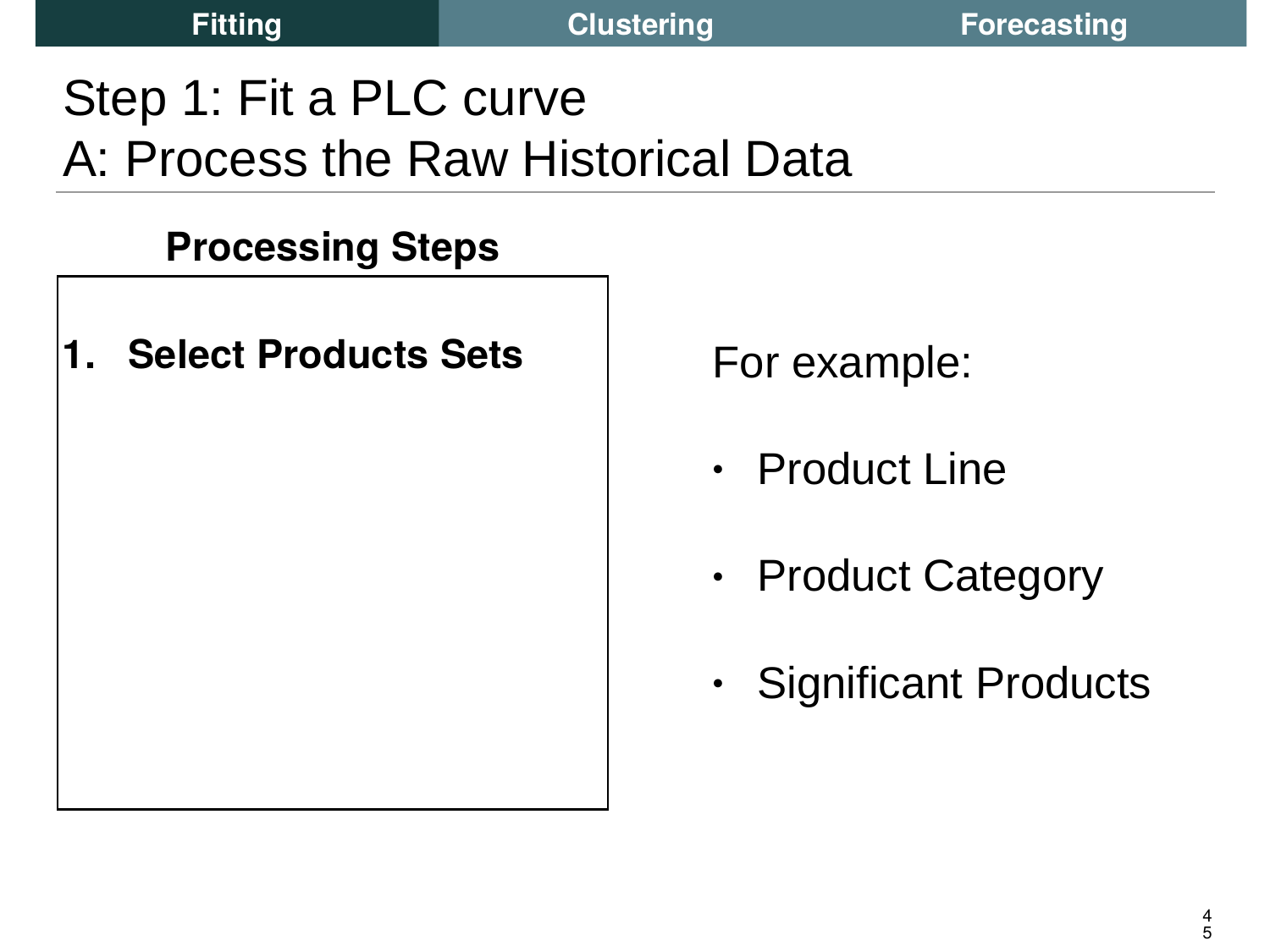

Fitting
Clustering
Forecasting
# Step 1: Fit a PLC curve
A: Process the Raw Historical Data
Processing Steps
For example:
Product Line
Product Category
Significant Products
Select Products Sets
Cancellation Correction
Promotion Adjustment
Seasonality Adjustment (Normalized Data)

End-of-Life Truncation
45